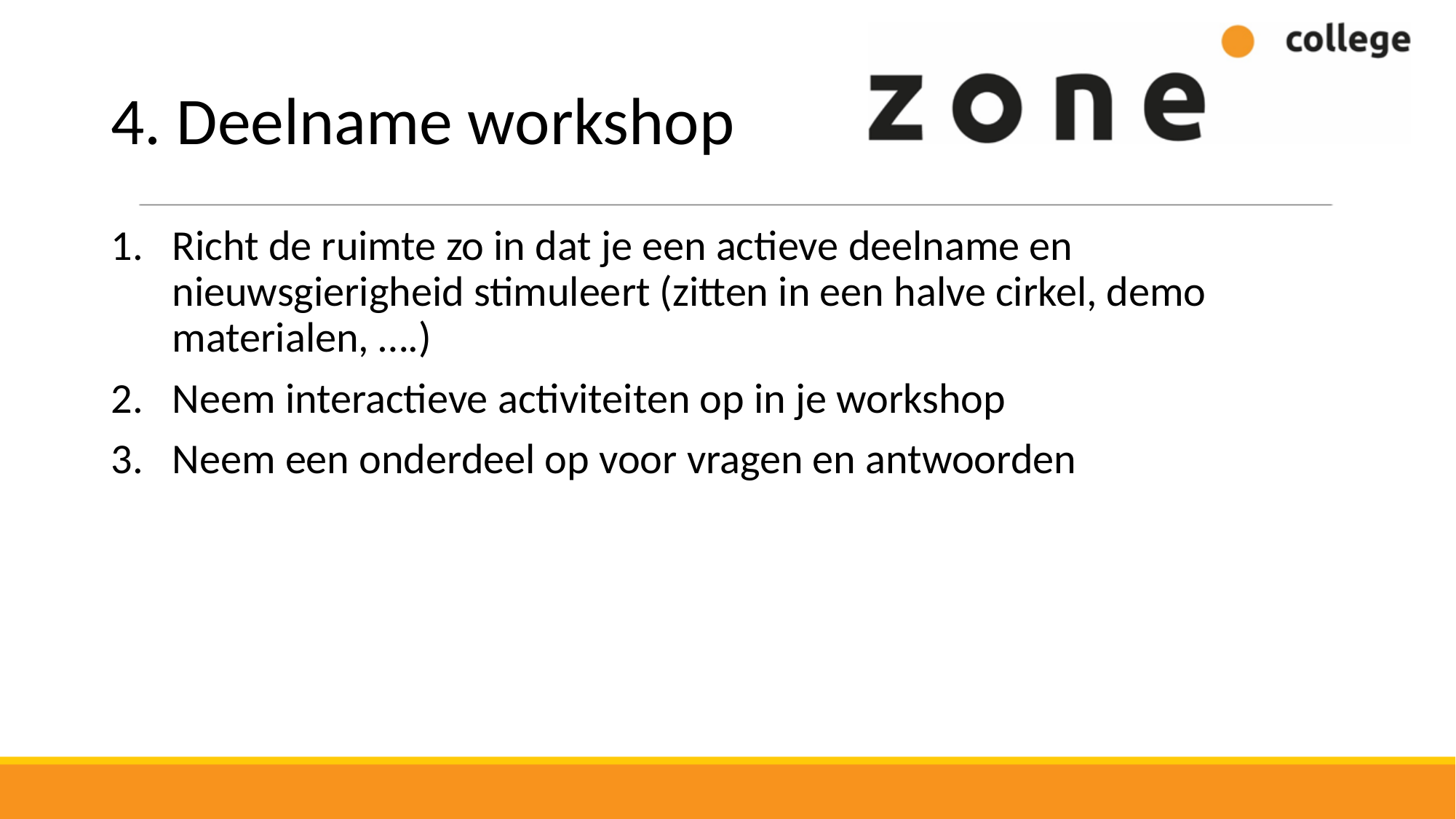

# 4. Deelname workshop
Richt de ruimte zo in dat je een actieve deelname en nieuwsgierigheid stimuleert (zitten in een halve cirkel, demo materialen, ….)
Neem interactieve activiteiten op in je workshop
Neem een onderdeel op voor vragen en antwoorden